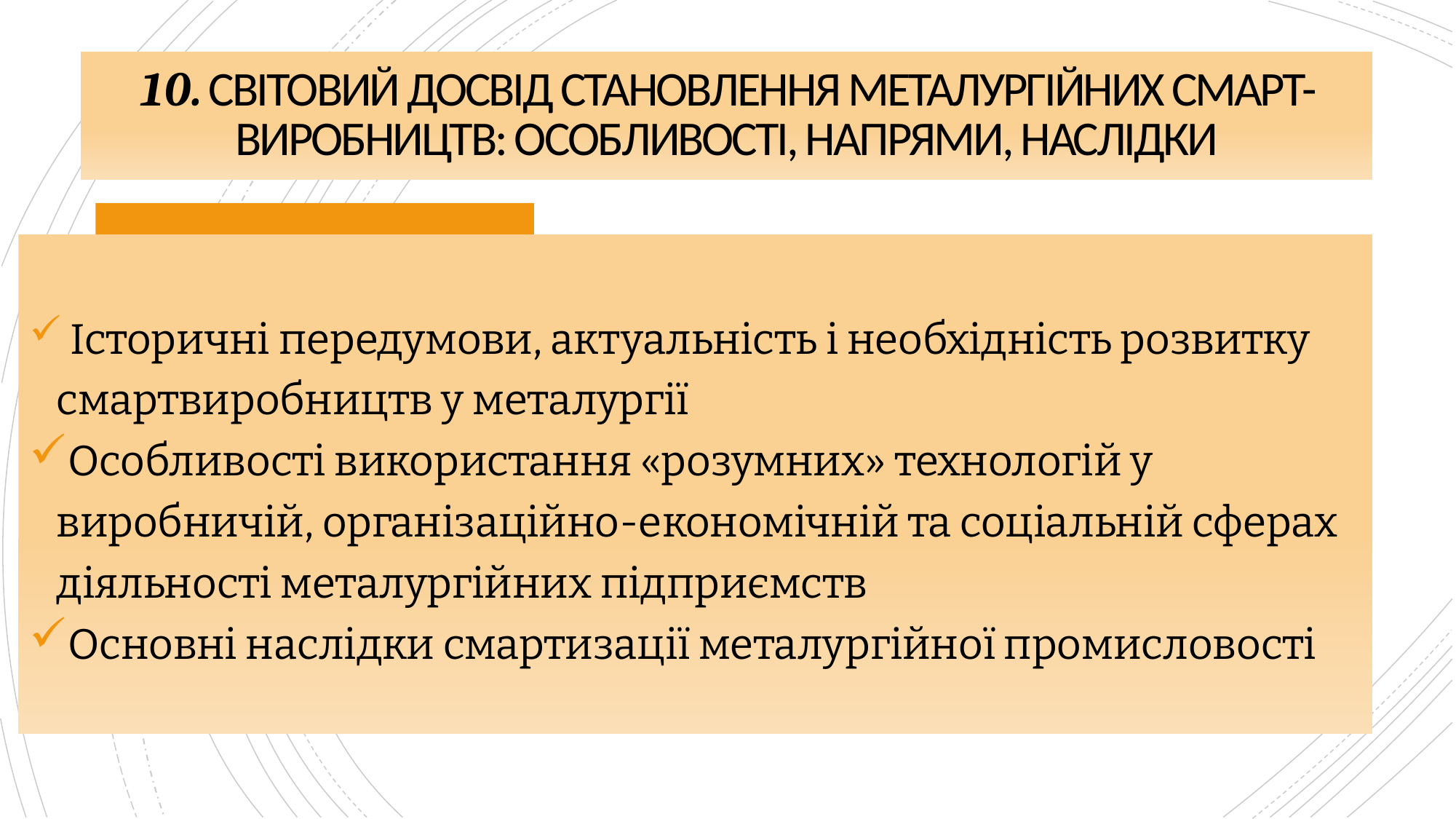

# 10. СВІТОВИЙ ДОСВІД СТАНОВЛЕННЯ МЕТАЛУРГІЙНИХ СМАРТ-ВИРОБНИЦТВ: ОСОБЛИВОСТІ, НАПРЯМИ, НАСЛІДКИ
 Історичні передумови, актуальність і необхідність розвитку смартвиробництв у металургії
Особливості використання «розумних» технологій у виробничій, організаційно-економічній та соціальній сферах діяльності металургійних підприємств
Основні наслідки смартизації металургійної промисловості